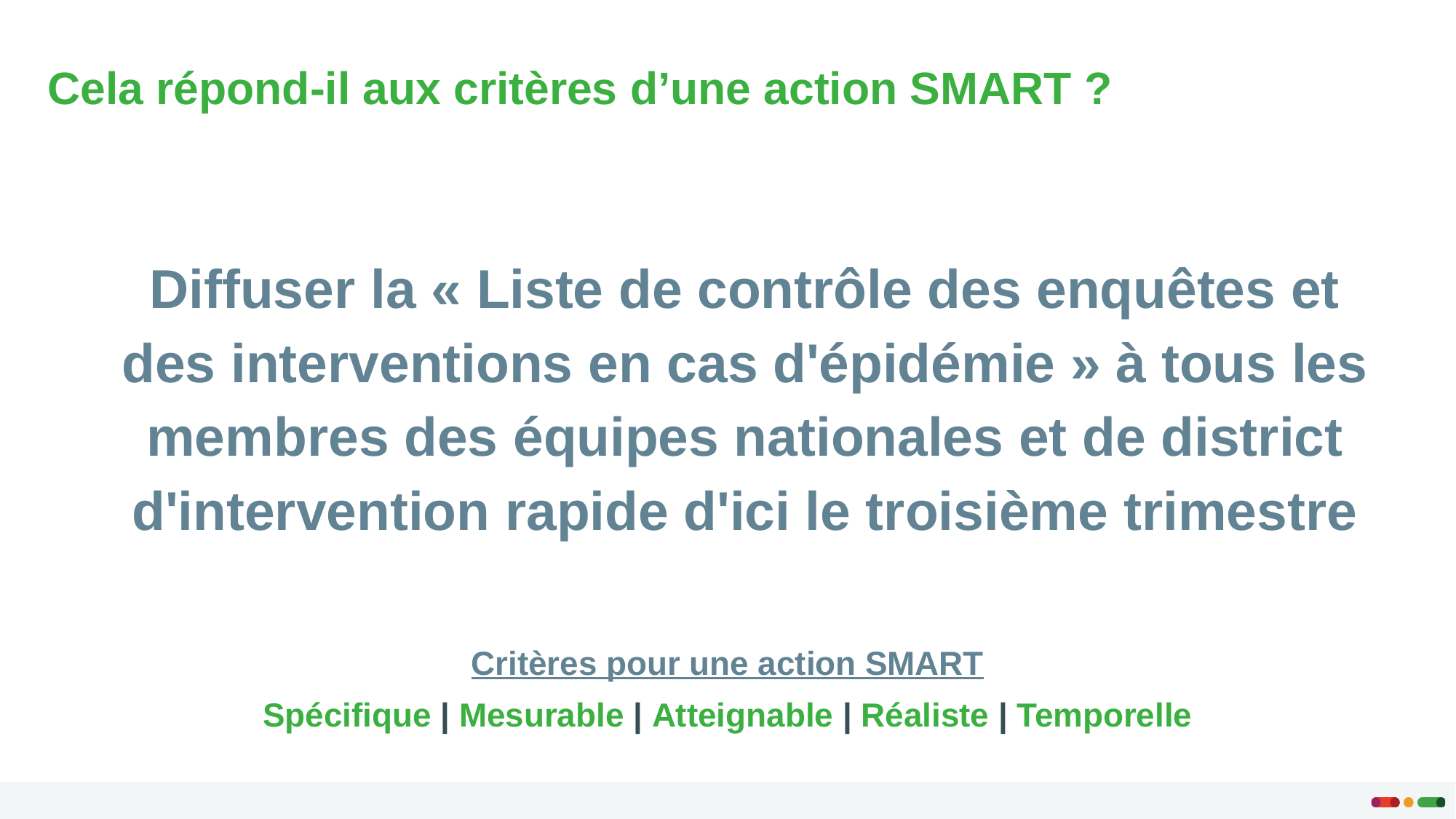

Cela répond-il aux critères d’une action SMART ?
Diffuser la « Liste de contrôle des enquêtes et des interventions en cas d'épidémie » à tous les membres des équipes nationales et de district d'intervention rapide d'ici le troisième trimestre
Critères pour une action SMART
Spécifique​ | Mesurable | Atteignable | Réaliste | Temporelle​